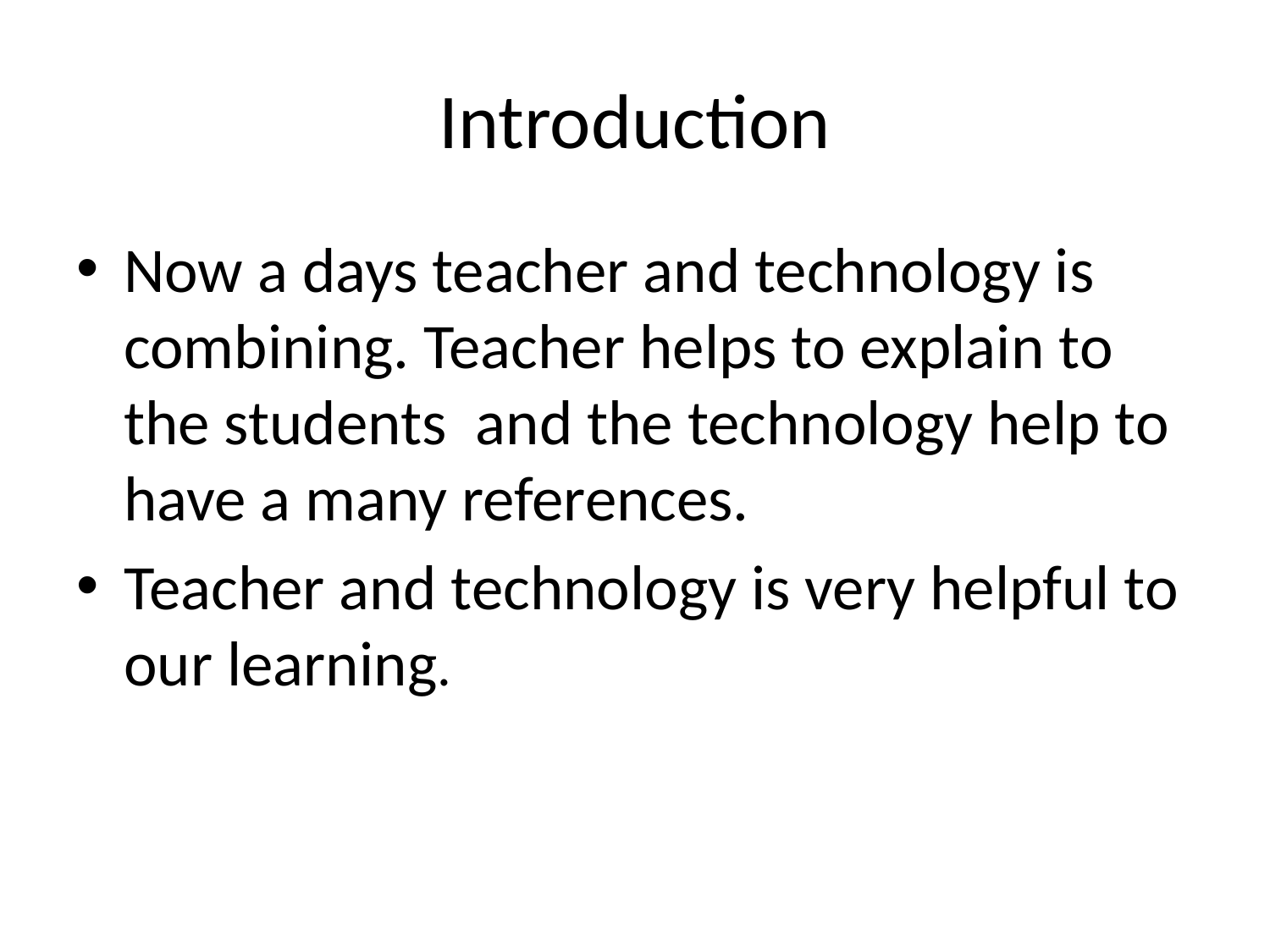

# Introduction
Now a days teacher and technology is combining. Teacher helps to explain to the students  and the technology help to have a many references.
Teacher and technology is very helpful to our learning.